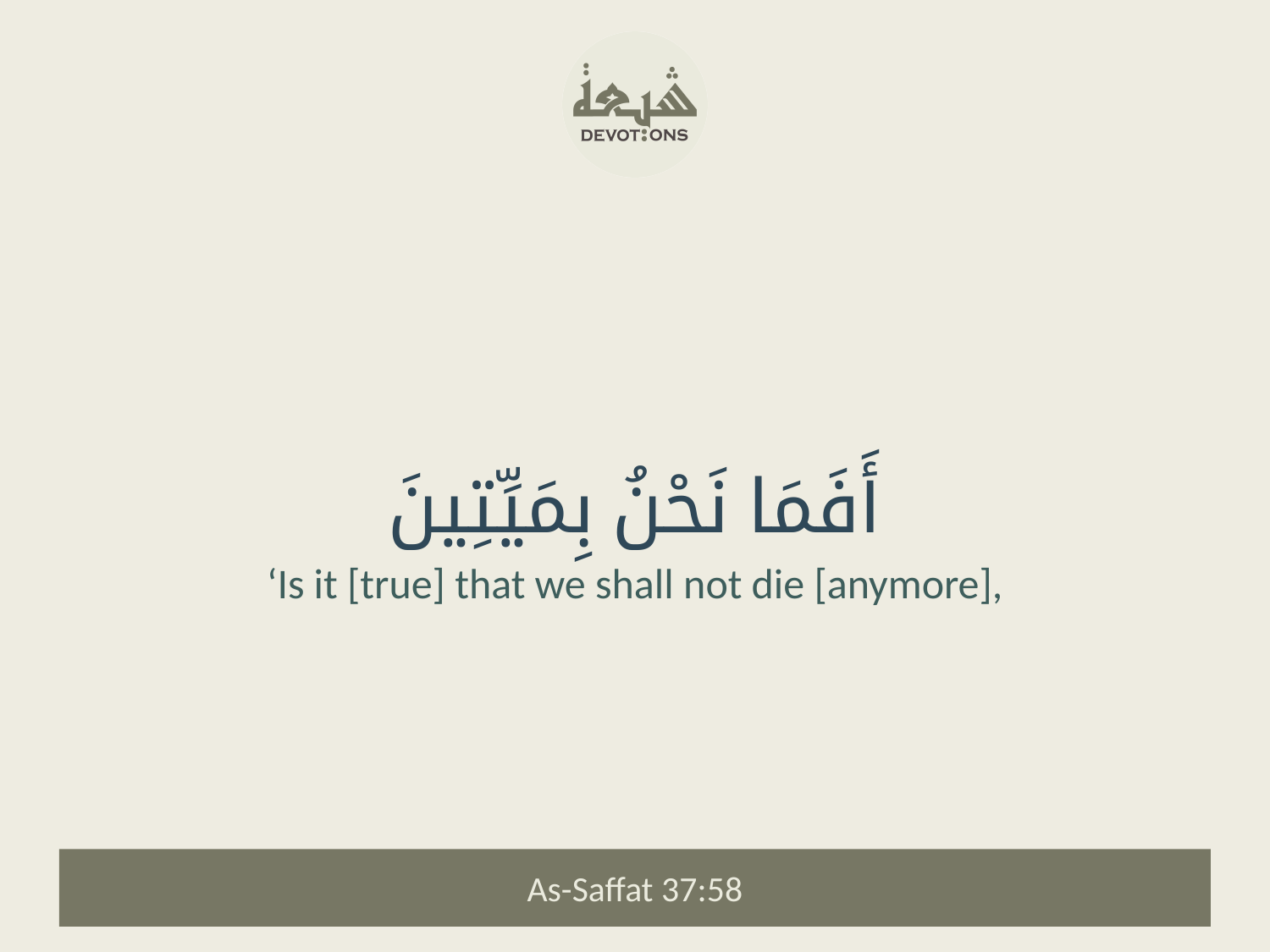

أَفَمَا نَحْنُ بِمَيِّتِينَ
‘Is it [true] that we shall not die [anymore],
As-Saffat 37:58